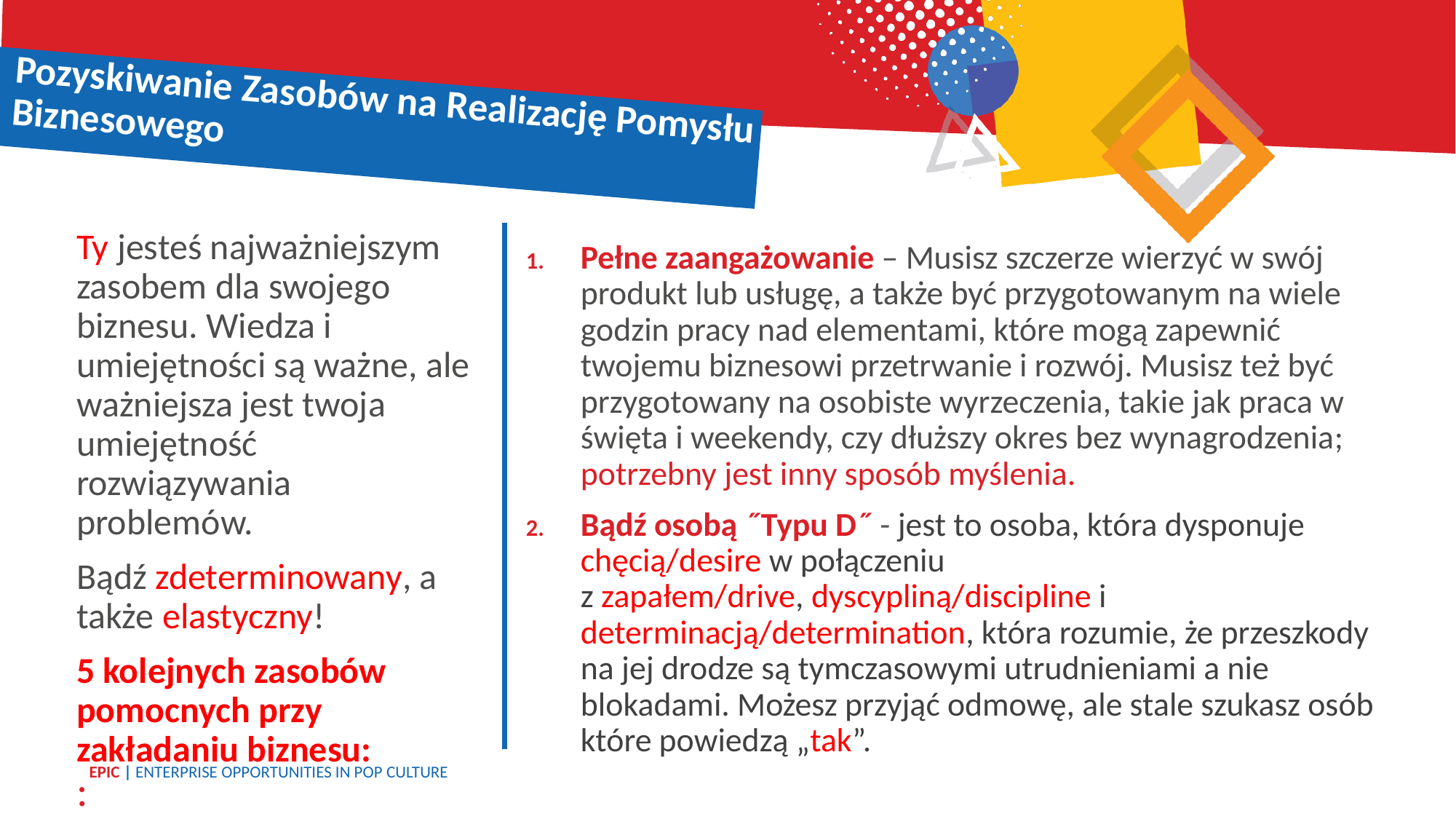

Pozyskiwanie Zasobów na Realizację Pomysłu Biznesowego

Ty jesteś najważniejszym zasobem dla swojego biznesu. Wiedza i umiejętności są ważne, ale ważniejsza jest twoja umiejętność rozwiązywania problemów.
Bądź zdeterminowany, a także elastyczny!
5 kolejnych zasobów pomocnych przy zakładaniu biznesu:
:

Pełne zaangażowanie – Musisz szczerze wierzyć w swój produkt lub usługę, a także być przygotowanym na wiele godzin pracy nad elementami, które mogą zapewnić twojemu biznesowi przetrwanie i rozwój. Musisz też być przygotowany na osobiste wyrzeczenia, takie jak praca w święta i weekendy, czy dłuższy okres bez wynagrodzenia; potrzebny jest inny sposób myślenia.
Bądź osobą ˝Typu D˝ - jest to osoba, która dysponuje chęcią/desire w połączeniu
z zapałem/drive, dyscypliną/discipline i determinacją/determination, która rozumie, że przeszkody na jej drodze są tymczasowymi utrudnieniami a nie blokadami. Możesz przyjąć odmowę, ale stale szukasz osób które powiedzą „tak”.